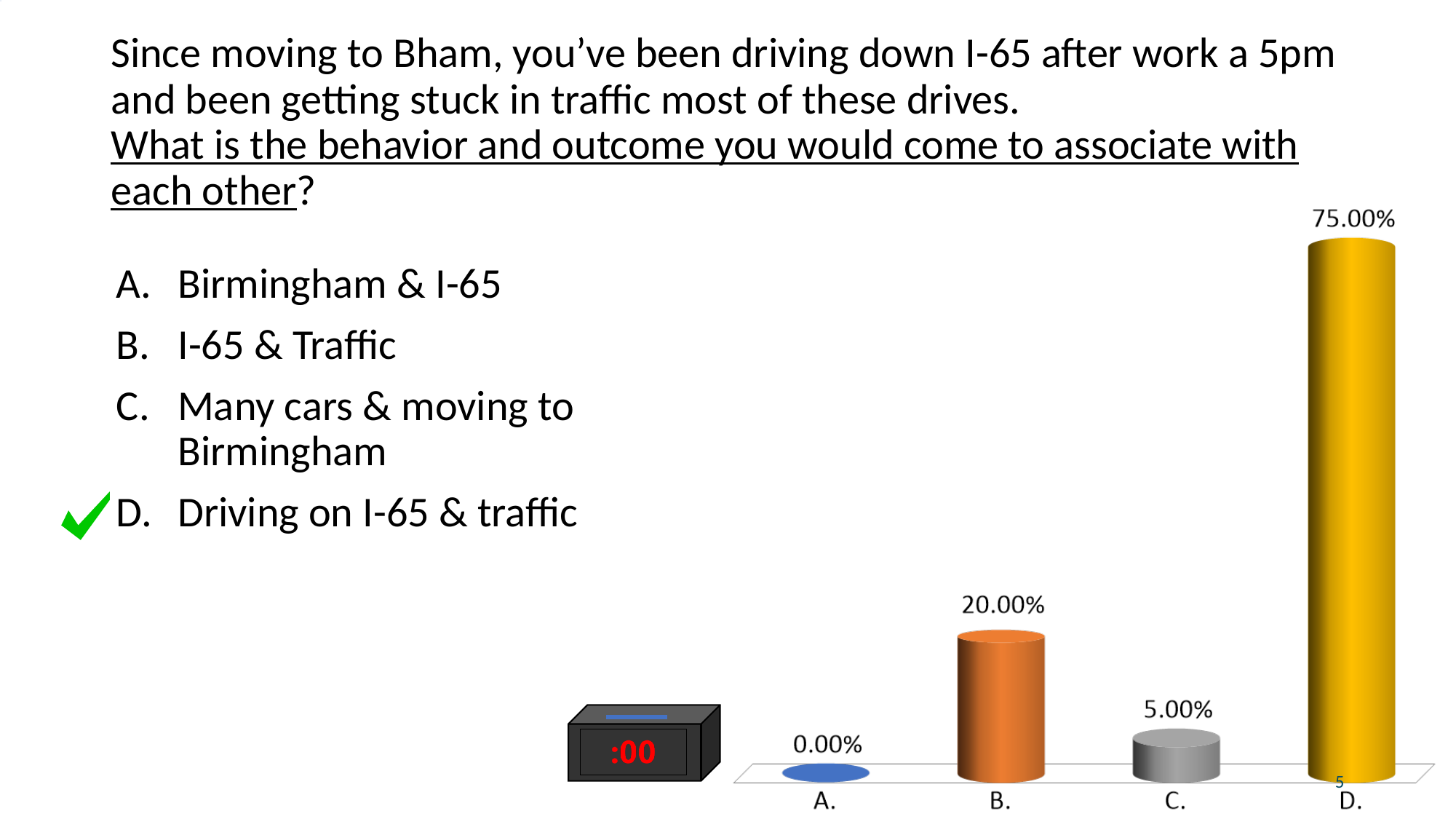

# Since moving to Bham, you’ve been driving down I-65 after work a 5pm and been getting stuck in traffic most of these drives. What is the behavior and outcome you would come to associate with each other?

Birmingham & I-65
I-65 & Traffic
Many cars & moving to Birmingham
Driving on I-65 & traffic

5